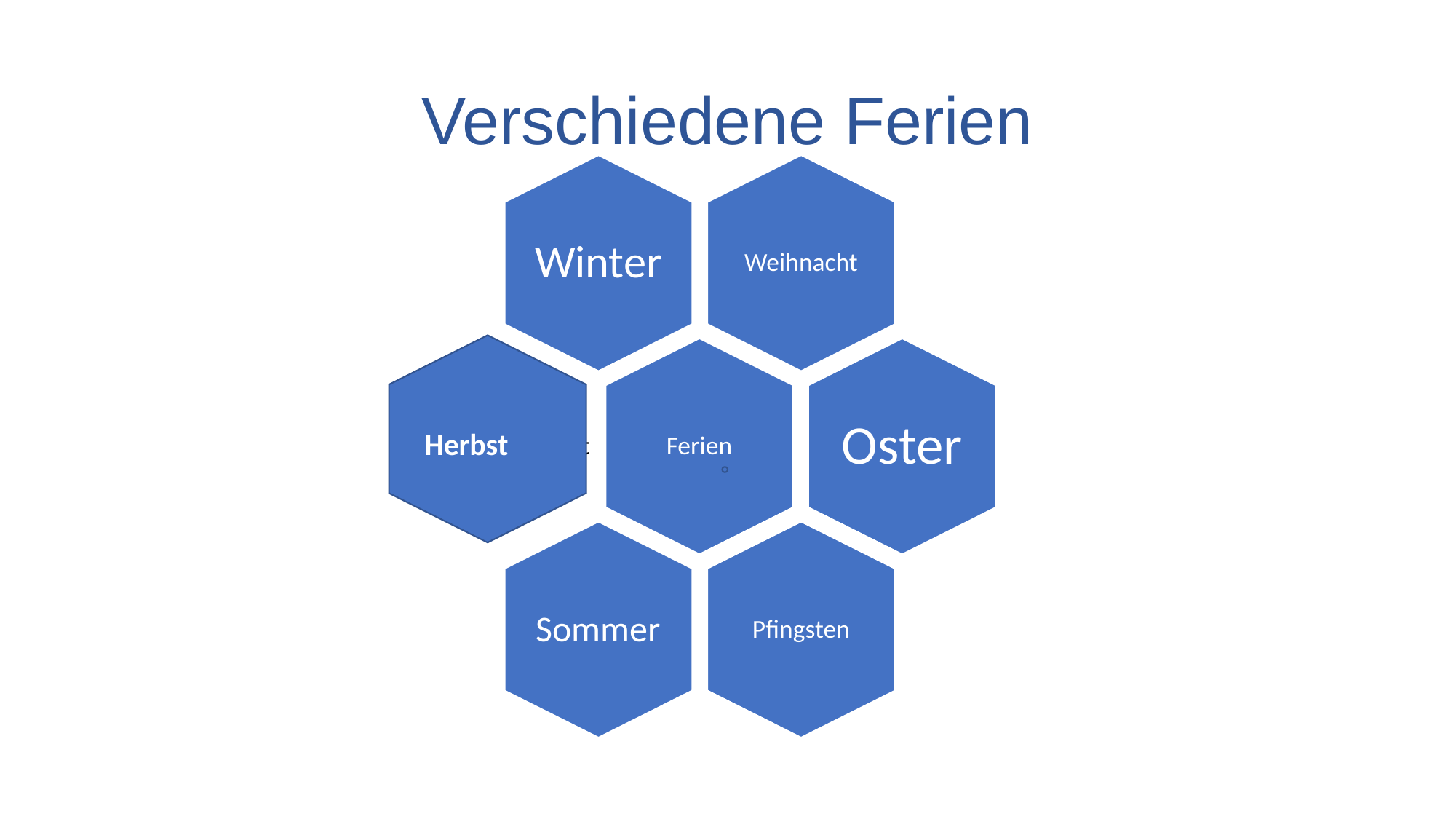

# Verschiedene Ferien
Weihnacht

Winter
Ferien
Herbst
Oster
Pfingsten

Sommer

Herbst